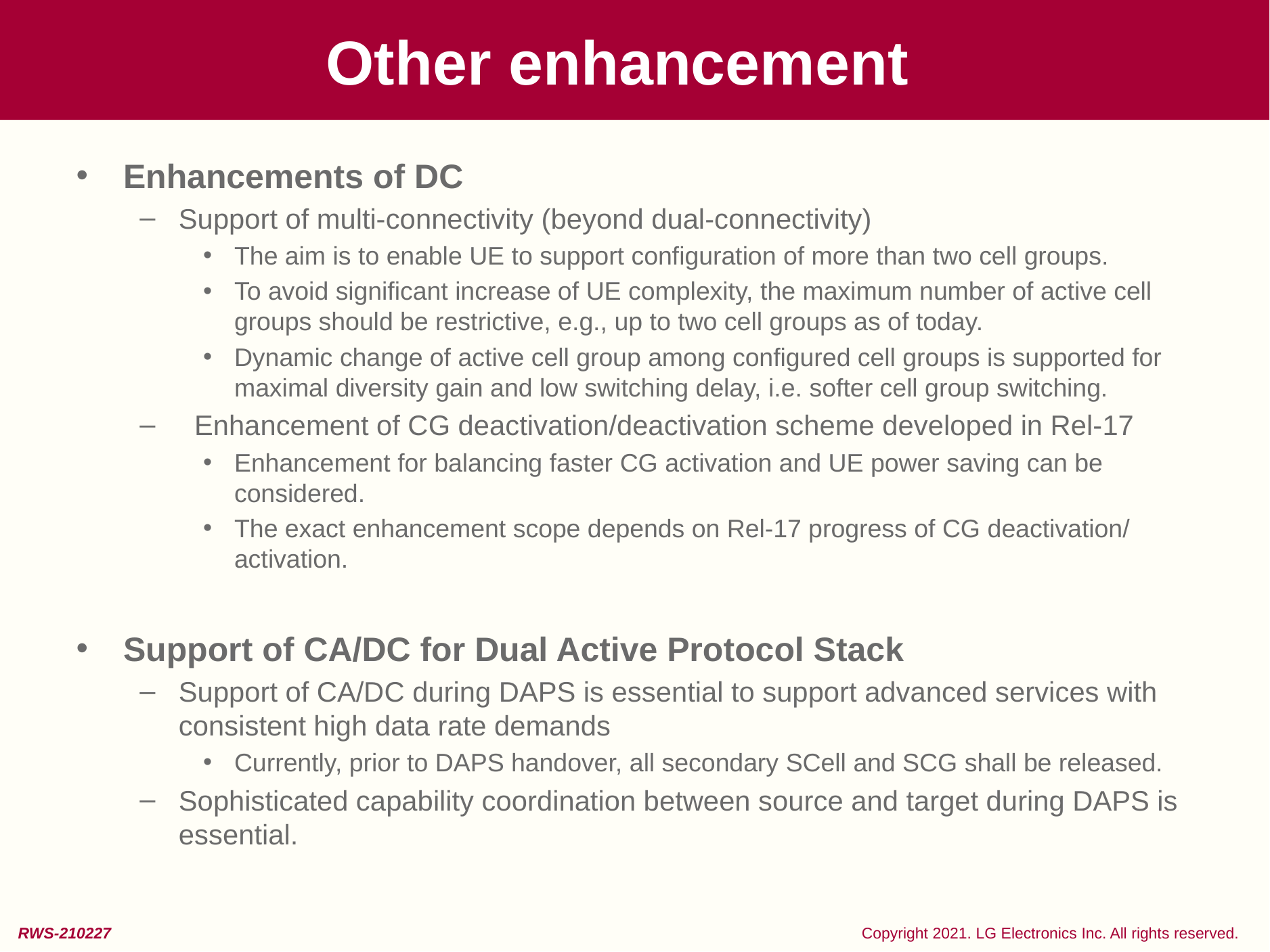

# Other enhancement
Enhancements of DC
Support of multi-connectivity (beyond dual-connectivity)
The aim is to enable UE to support configuration of more than two cell groups.
To avoid significant increase of UE complexity, the maximum number of active cell groups should be restrictive, e.g., up to two cell groups as of today.
Dynamic change of active cell group among configured cell groups is supported for maximal diversity gain and low switching delay, i.e. softer cell group switching.
  Enhancement of CG deactivation/deactivation scheme developed in Rel-17
Enhancement for balancing faster CG activation and UE power saving can be considered.
The exact enhancement scope depends on Rel-17 progress of CG deactivation/activation.

Support of CA/DC for Dual Active Protocol Stack
Support of CA/DC during DAPS is essential to support advanced services with consistent high data rate demands
Currently, prior to DAPS handover, all secondary SCell and SCG shall be released.
Sophisticated capability coordination between source and target during DAPS is essential.